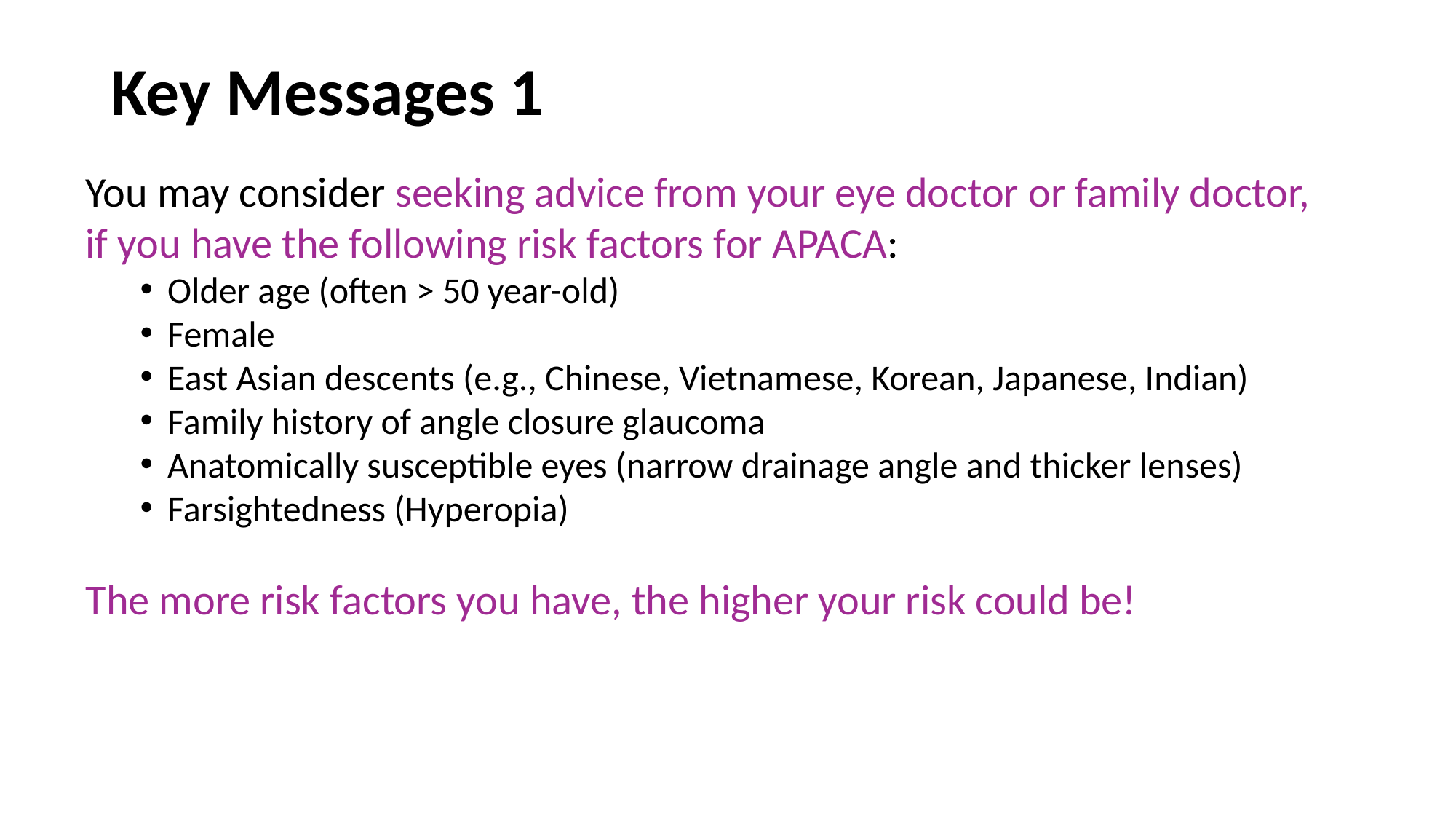

# Key Messages 1
You may consider seeking advice from your eye doctor or family doctor, if you have the following risk factors for APACA:
Older age (often > 50 year-old)
Female
East Asian descents (e.g., Chinese, Vietnamese, Korean, Japanese, Indian)
Family history of angle closure glaucoma
Anatomically susceptible eyes (narrow drainage angle and thicker lenses)
Farsightedness (Hyperopia)

The more risk factors you have, the higher your risk could be!